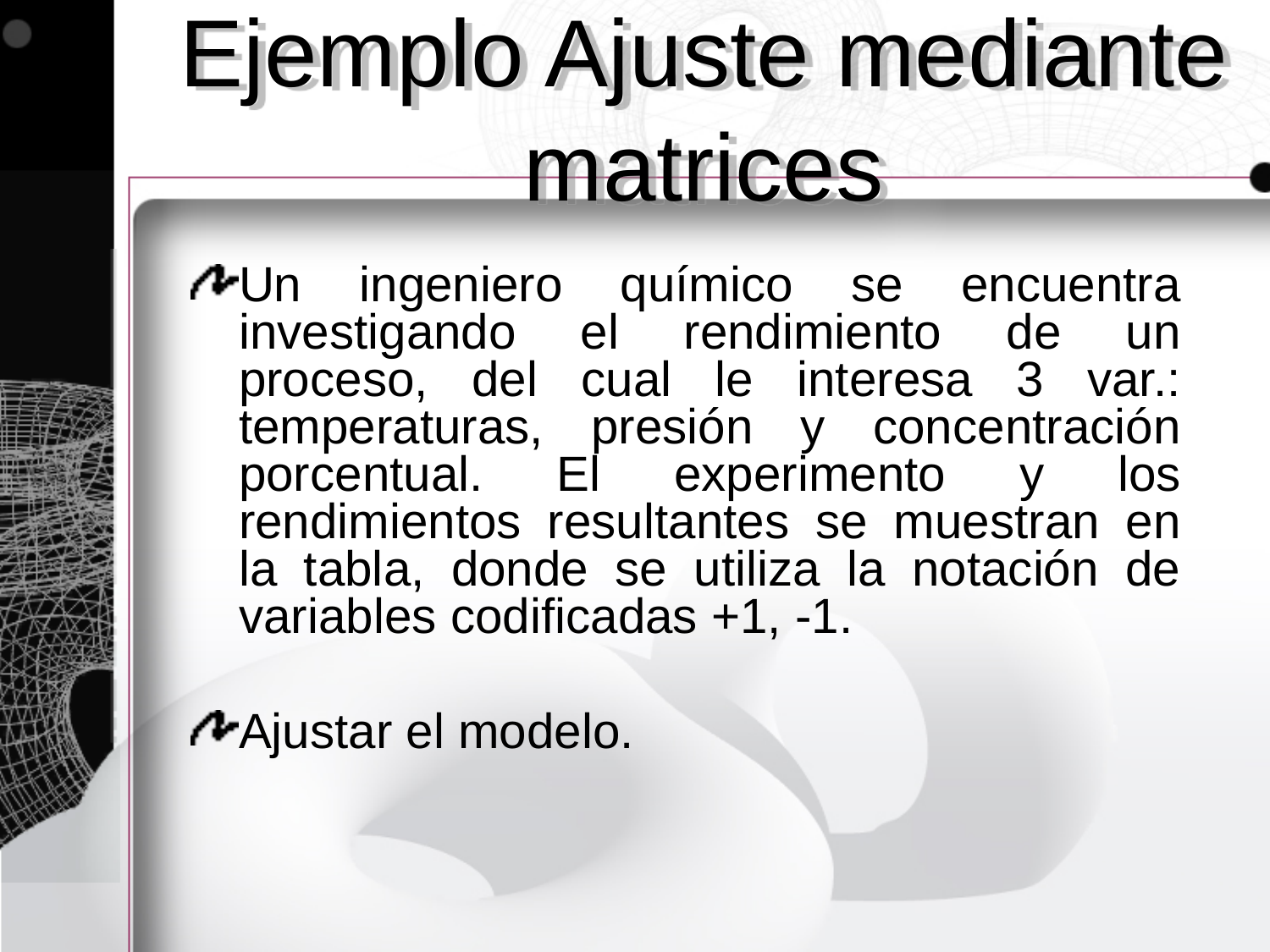

# Ejemplo Ajuste mediante matrices
Un ingeniero químico se encuentra investigando el rendimiento de un proceso, del cual le interesa 3 var.: temperaturas, presión y concentración porcentual. El experimento y los rendimientos resultantes se muestran en la tabla, donde se utiliza la notación de variables codificadas +1, -1.

Ajustar el modelo.